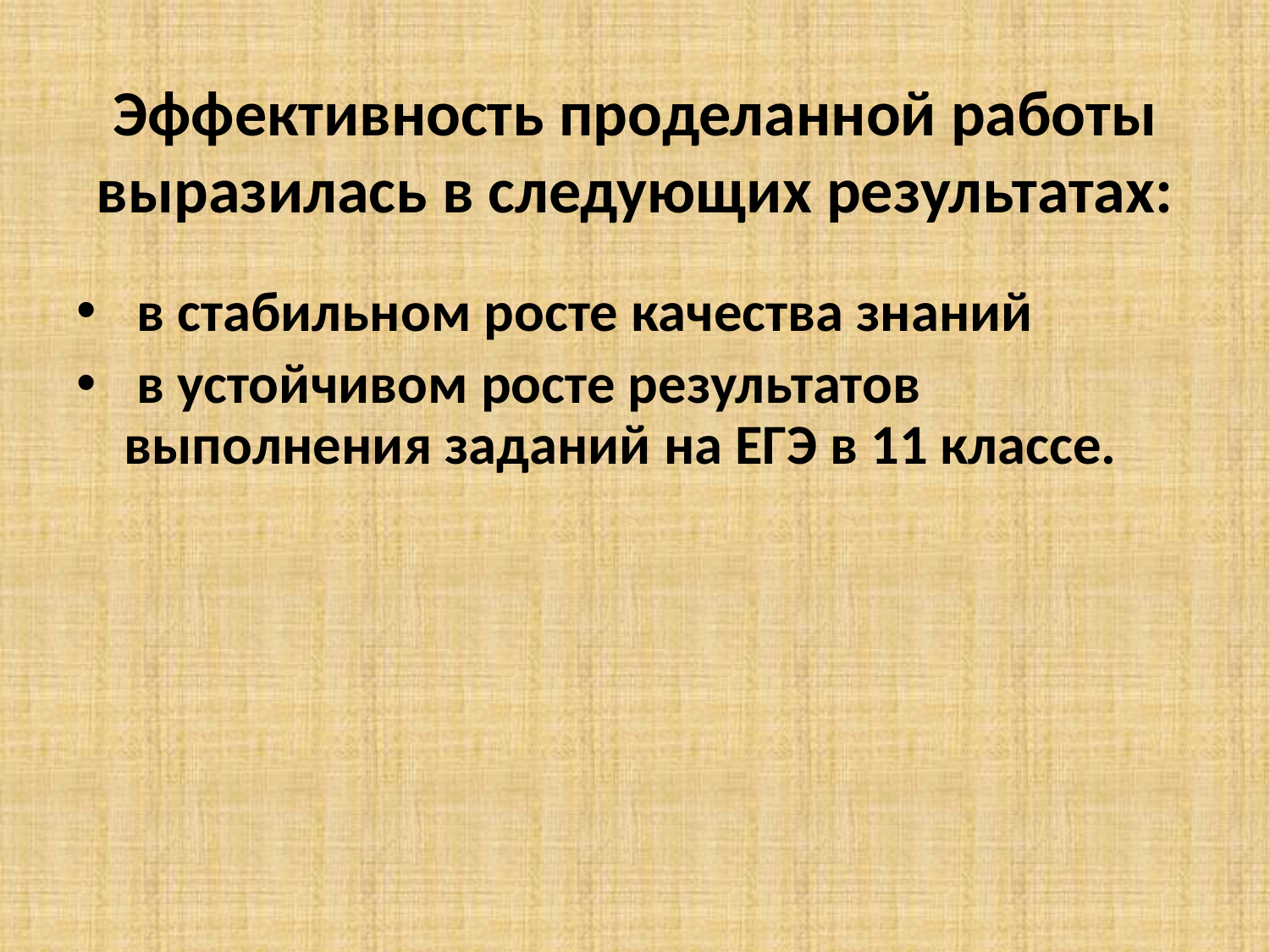

# Эффективность проделанной работы выразилась в следующих результатах:
 в стабильном росте качества знаний
 в устойчивом росте результатов выполнения заданий на ЕГЭ в 11 классе.